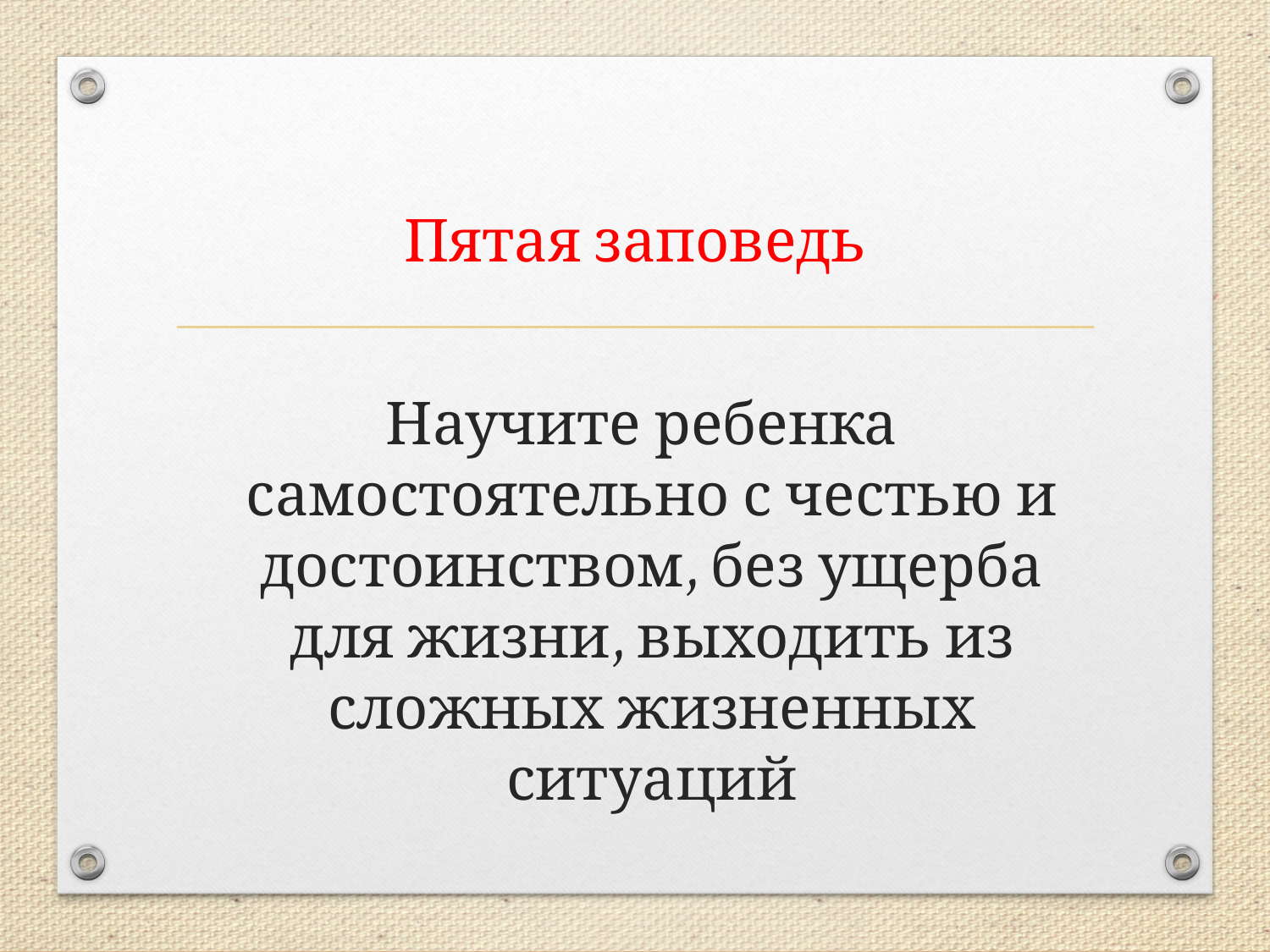

#
Пятая заповедь

 Научите ребенка самостоятельно с честью и достоинством, без ущерба для жизни, выходить из сложных жизненных ситуаций